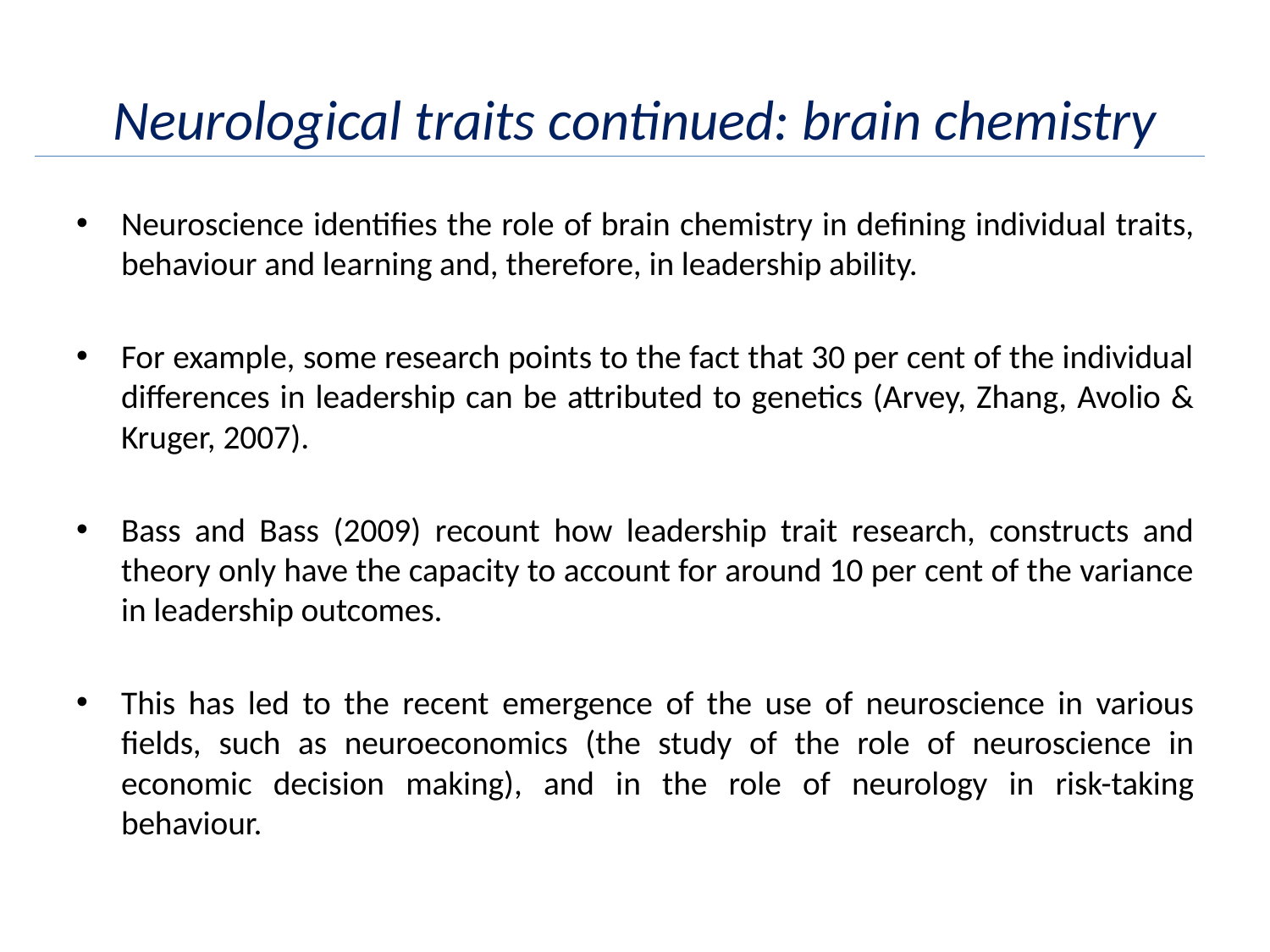

# Neurological traits continued: brain chemistry
Neuroscience identifies the role of brain chemistry in defining individual traits, behaviour and learning and, therefore, in leadership ability.

For example, some research points to the fact that 30 per cent of the individual differences in leadership can be attributed to genetics (Arvey, Zhang, Avolio & Kruger, 2007).

Bass and Bass (2009) recount how leadership trait research, constructs and theory only have the capacity to account for around 10 per cent of the variance in leadership outcomes.

This has led to the recent emergence of the use of neuroscience in various fields, such as neuroeconomics (the study of the role of neuroscience in economic decision making), and in the role of neurology in risk-taking behaviour.